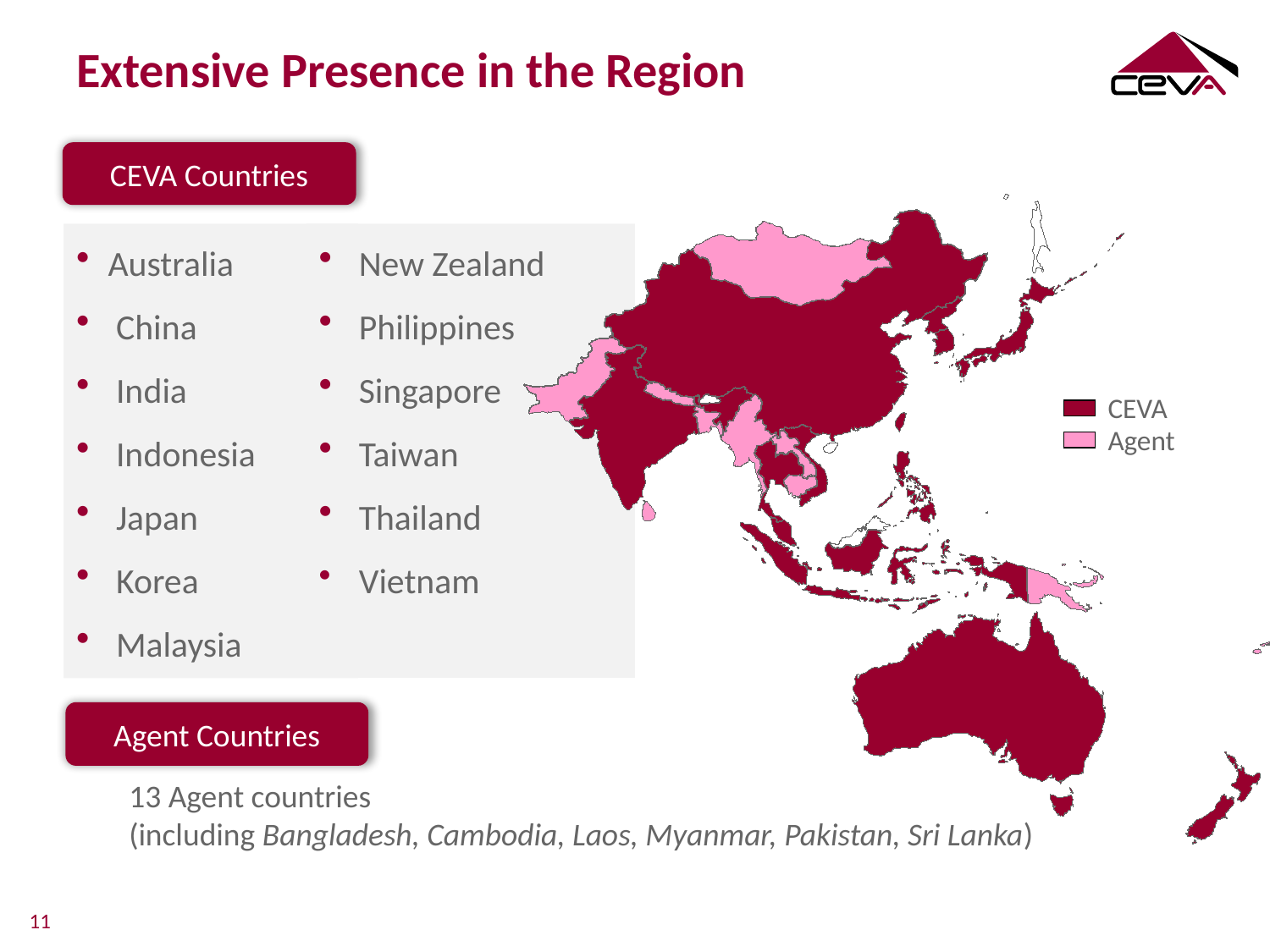

# Extensive Presence in the Region
CEVA Countries

CEVA

Agent

Australia
 China
 India
 Indonesia
 Japan
 Korea
 Malaysia

 New Zealand
 Philippines
 Singapore
 Taiwan
 Thailand
 Vietnam
Agent Countries
13 Agent countries
(including Bangladesh, Cambodia, Laos, Myanmar, Pakistan, Sri Lanka)
11